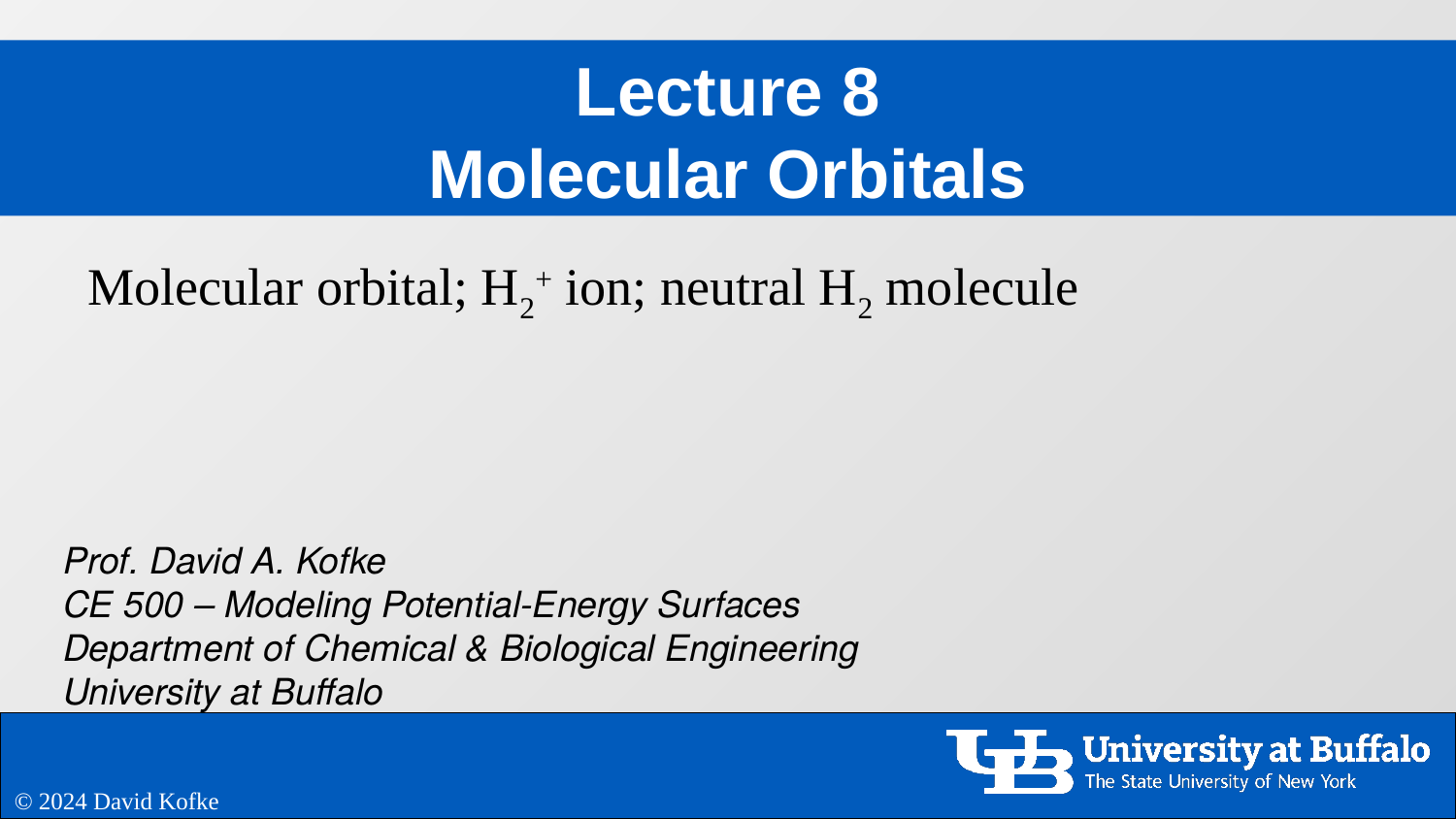

# Lecture 8 Molecular Orbitals
Molecular orbital; H2+ ion; neutral H2 molecule
© 2024 David Kofke